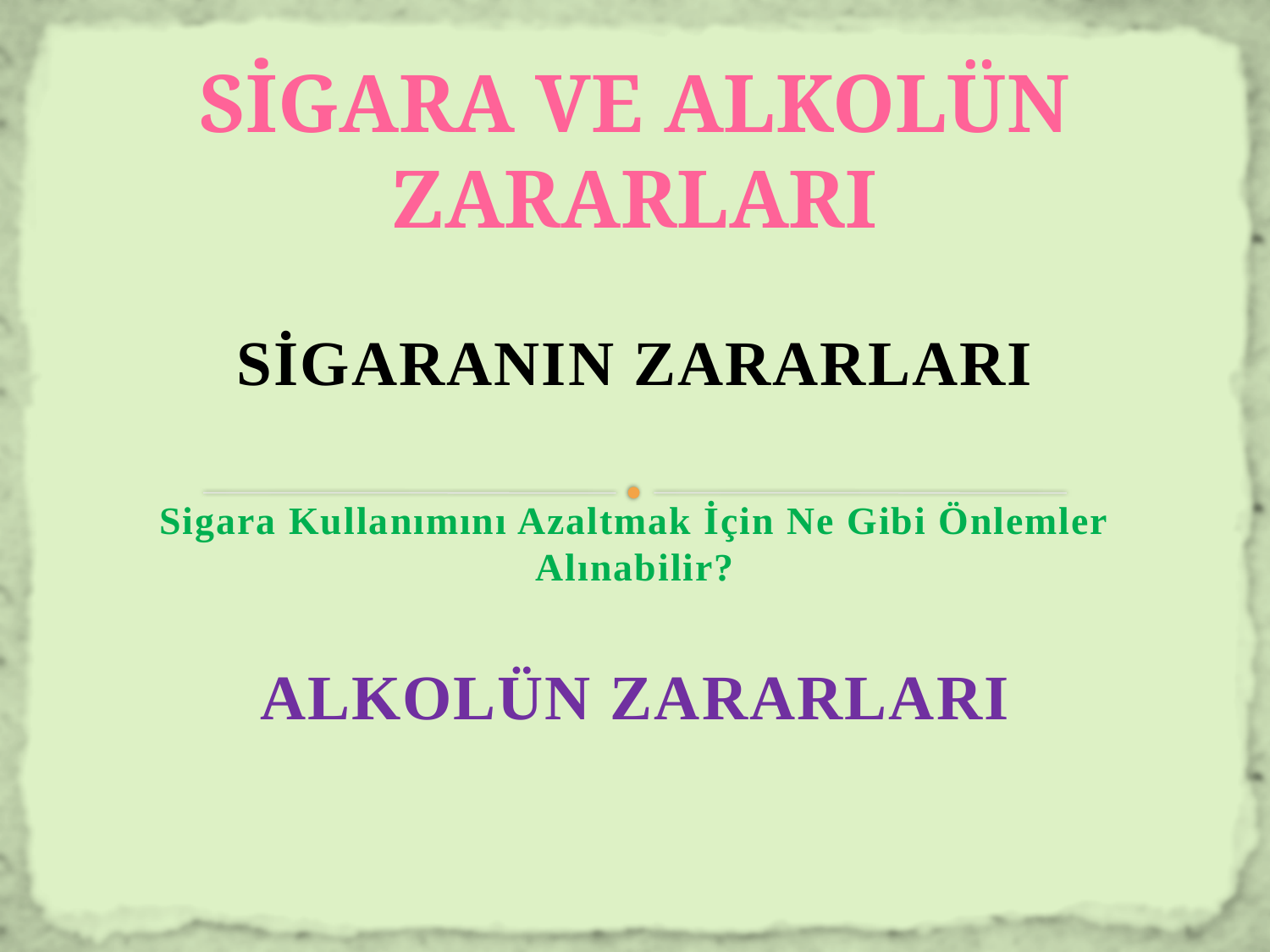

# SİGARA VE ALKOLÜN ZARARLARI
SİGARANIN ZARARLARI

Sigara Kullanımını Azaltmak İçin Ne Gibi Önlemler Alınabilir?

ALKOLÜN ZARARLARI